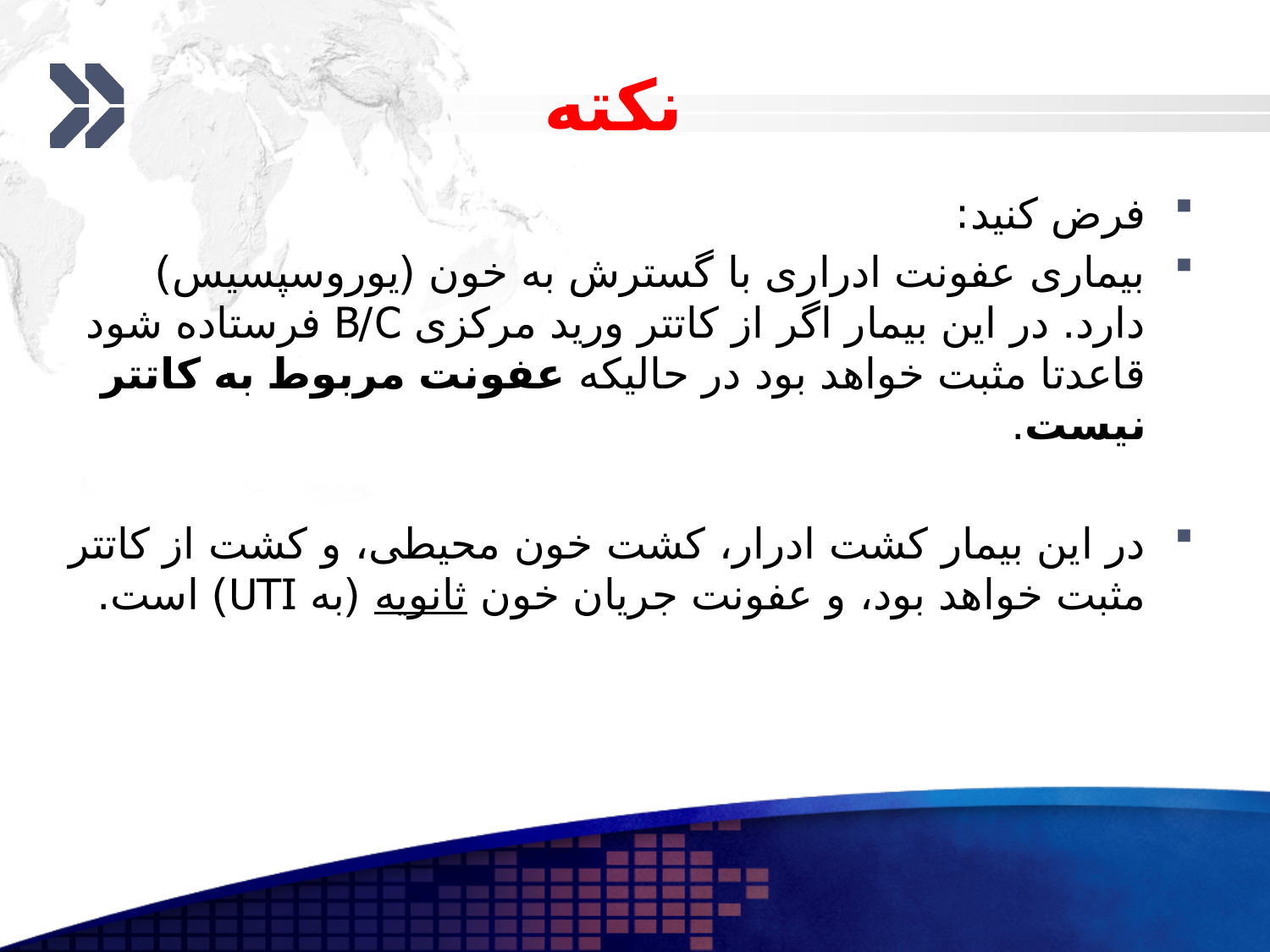

# نکته
فرض کنید:
بیماری عفونت ادراری با گسترش به خون (یوروسپسیس) دارد. در این بیمار اگر از کاتتر ورید مرکزی B/C فرستاده شود قاعدتا مثبت خواهد بود در حالیکه عفونت مربوط به کاتتر نیست.

در این بیمار کشت ادرار، کشت خون محیطی، و کشت از کاتتر مثبت خواهد بود، و عفونت جریان خون ثانویه (به UTI) است.